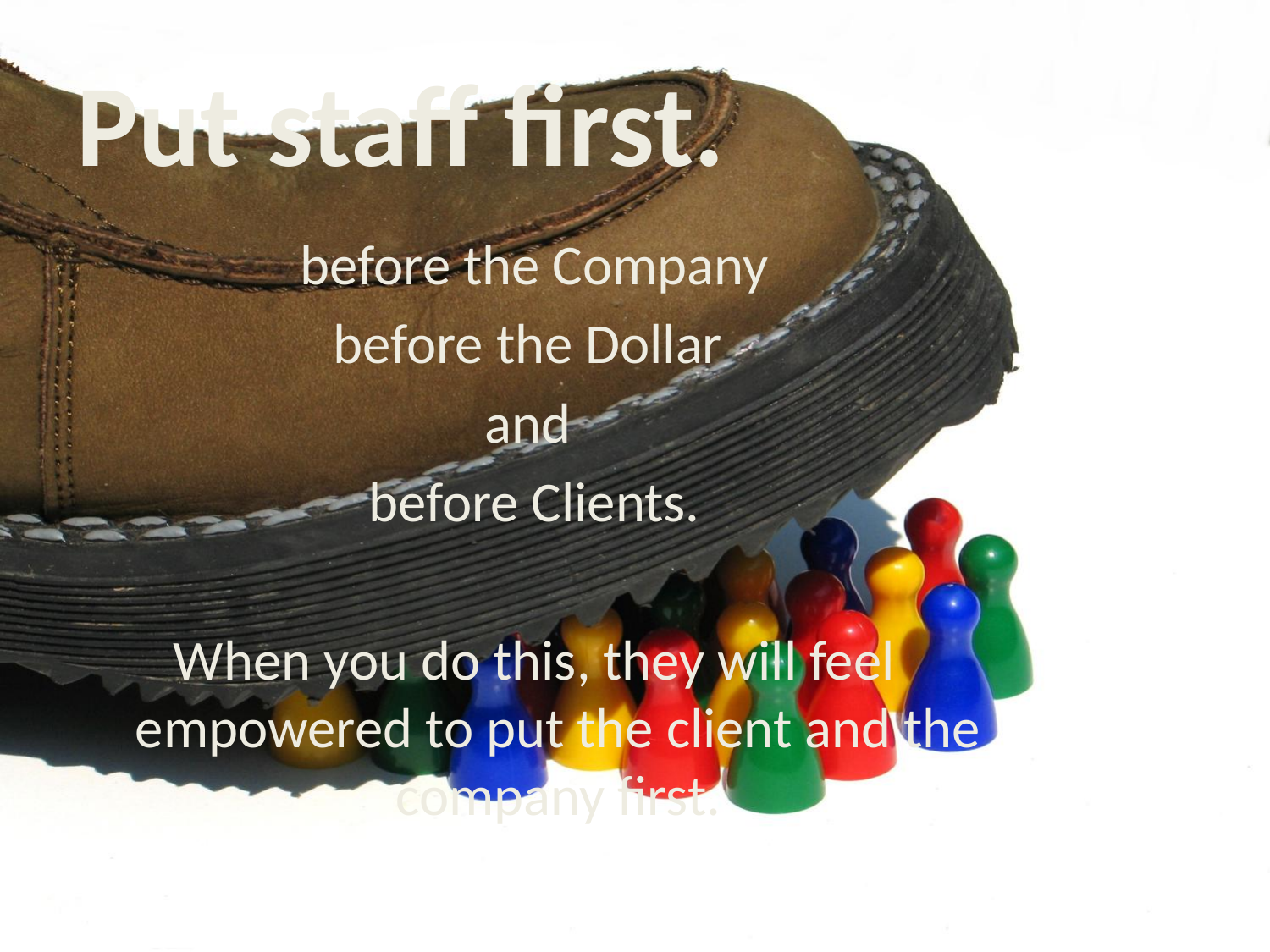

# Put staff first.
before the Company
before the Dollar
and
before Clients.

When you do this, they will feel empowered to put the client and the company first.